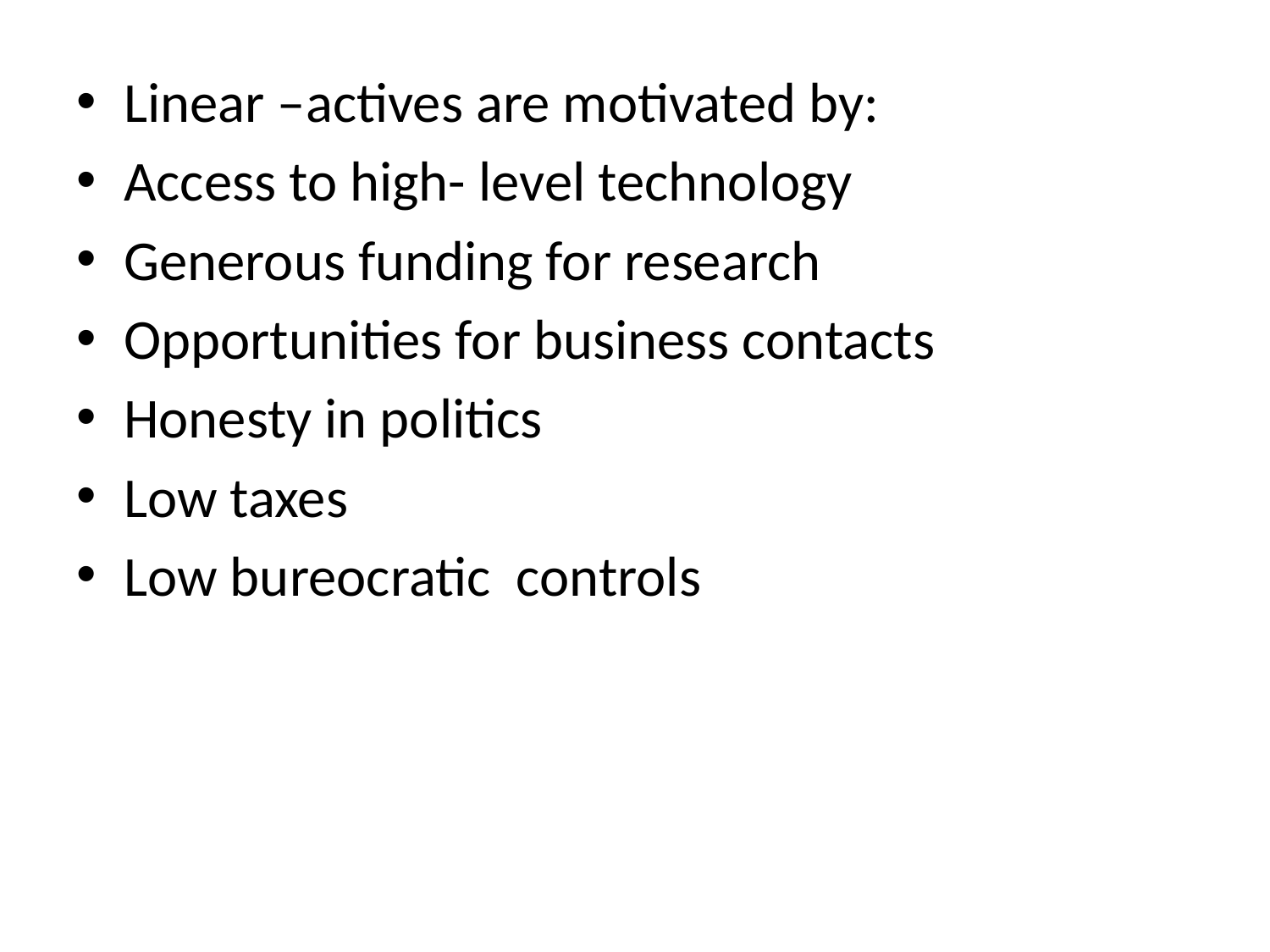

Linear –actives are motivated by:
Access to high- level technology
Generous funding for research
Opportunities for business contacts
Honesty in politics
Low taxes
Low bureocratic  controls